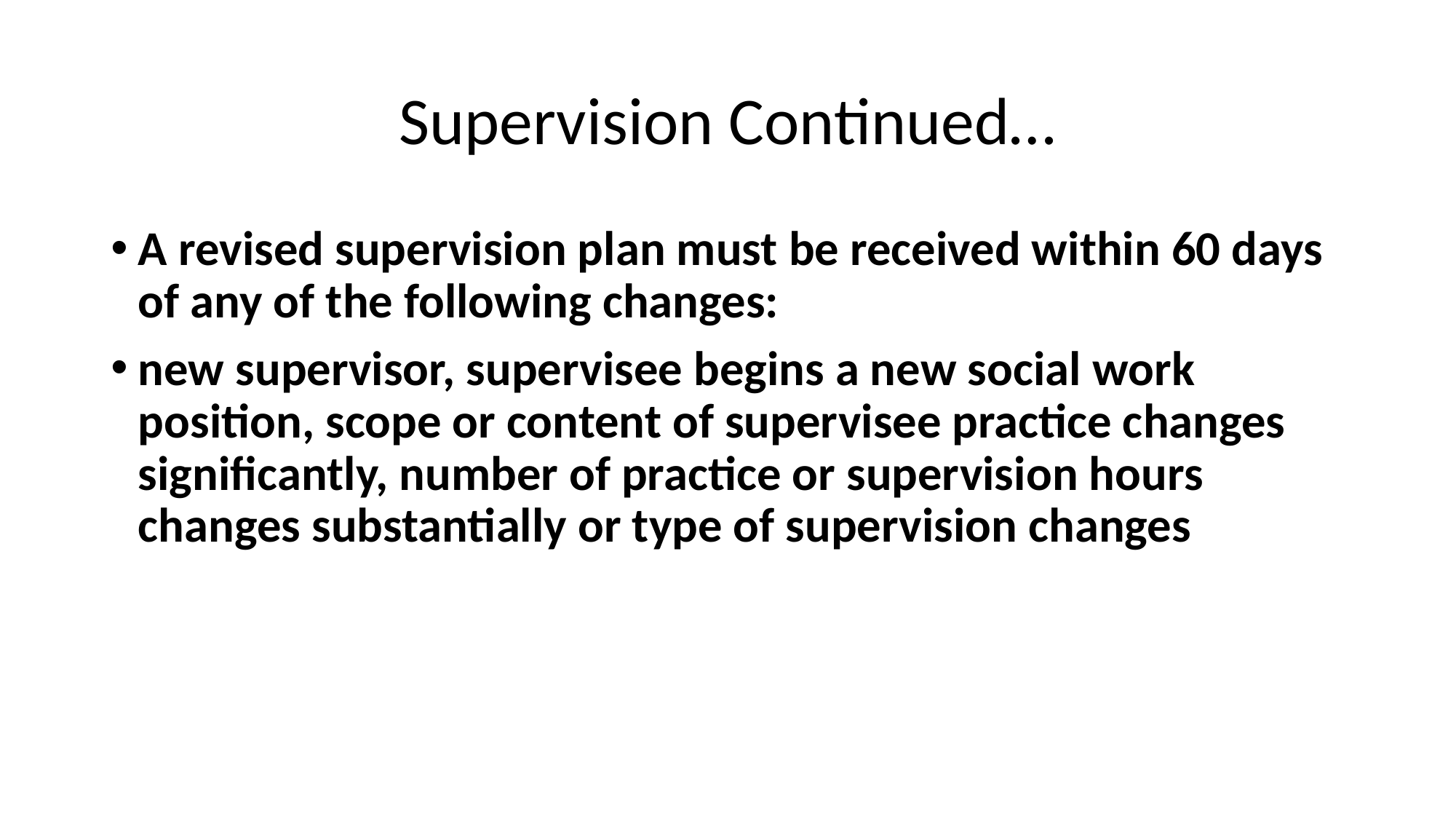

# Supervision Continued…
A revised supervision plan must be received within 60 days of any of the following changes:
new supervisor, supervisee begins a new social work position, scope or content of supervisee practice changes significantly, number of practice or supervision hours changes substantially or type of supervision changes